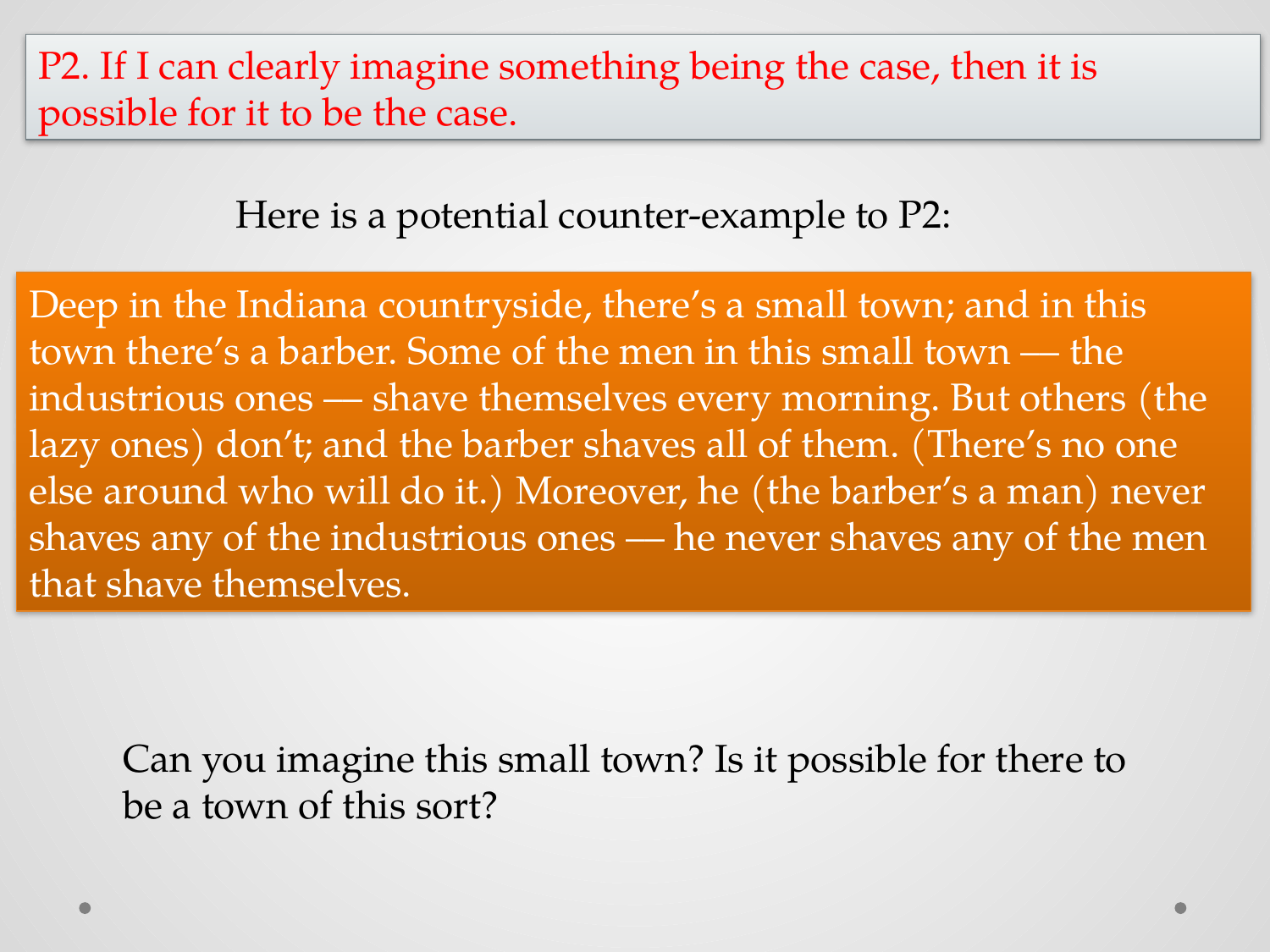

P2. If I can clearly imagine something being the case, then it is possible for it to be the case.
Here is a potential counter-example to P2:
Deep in the Indiana countryside, there’s a small town; and in this town there’s a barber. Some of the men in this small town –– the industrious ones –– shave themselves every morning. But others (the lazy ones) don’t; and the barber shaves all of them. (There’s no one else around who will do it.) Moreover, he (the barber’s a man) never shaves any of the industrious ones –– he never shaves any of the men that shave themselves.

Can you imagine this small town? Is it possible for there to be a town of this sort?